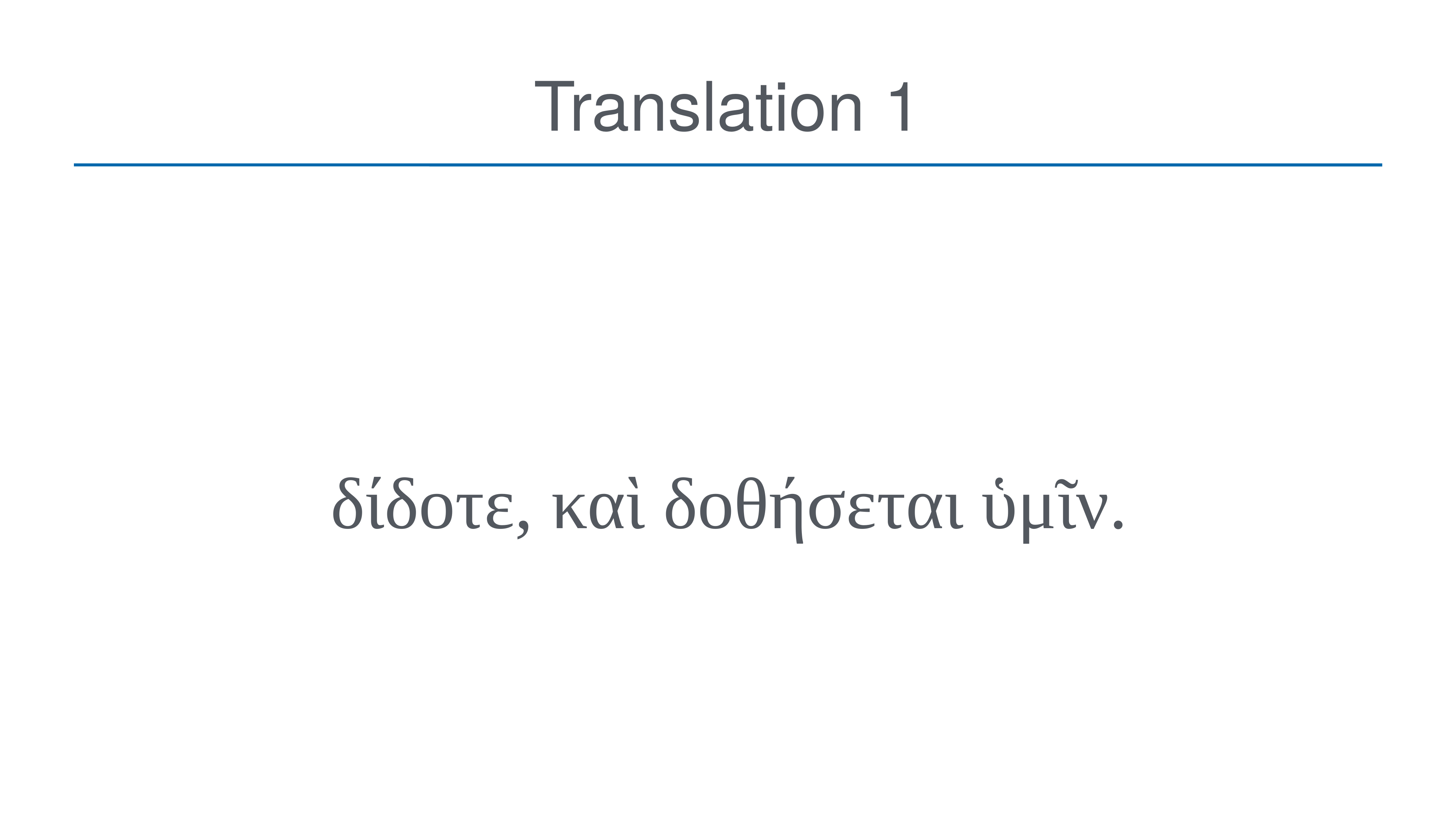

# Translation 1
δίδοτε, καὶ δοθήσεται ὑμῖν.